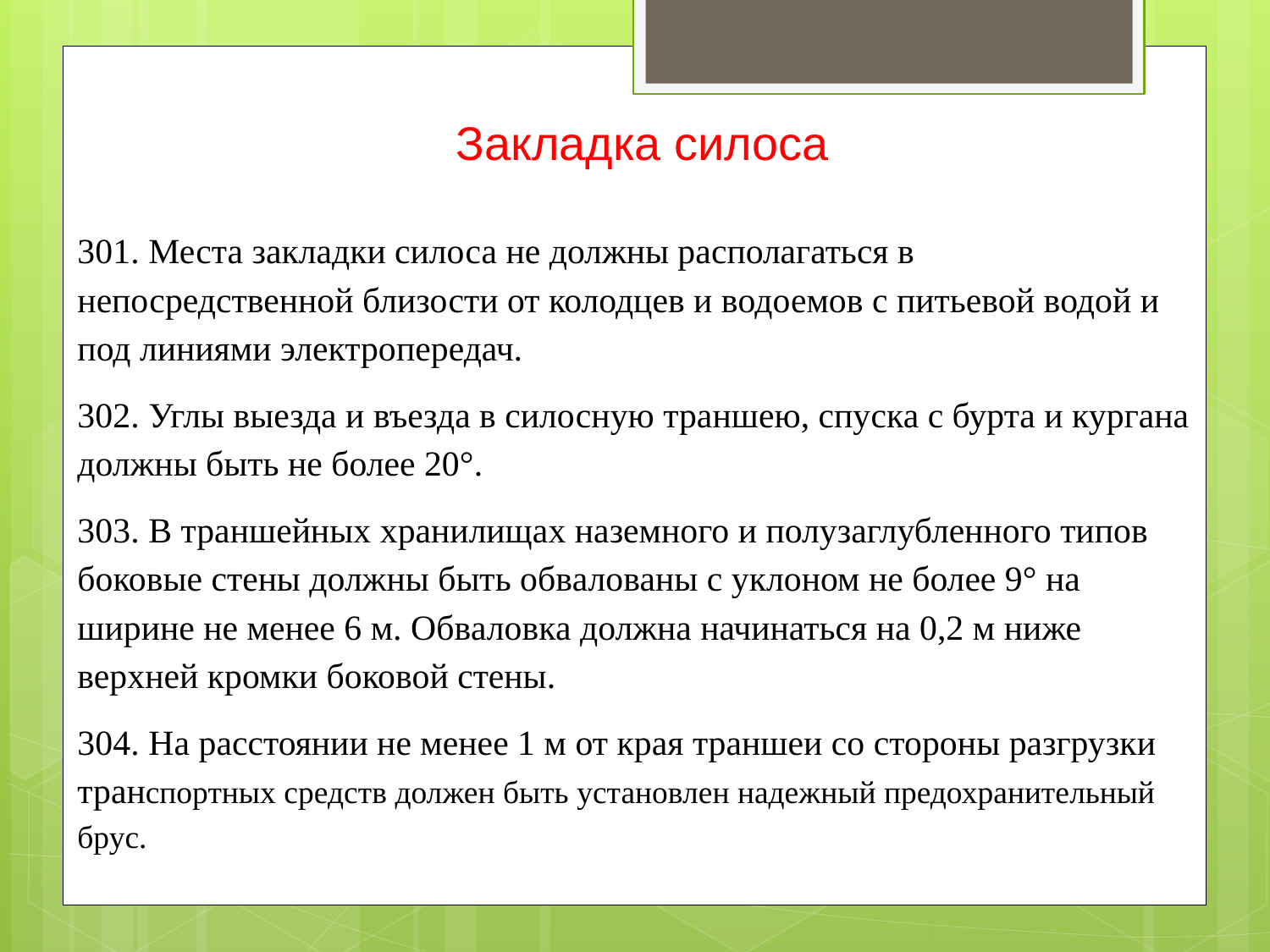

# Закладка силоса
301. Места закладки силоса не должны располагаться в непосредственной близости от колодцев и водоемов с питьевой водой и под линиями электропередач.
302. Углы выезда и въезда в силосную траншею, спуска с бурта и кургана должны быть не более 20°.
303. В траншейных хранилищах наземного и полузаглубленного типов боковые стены должны быть обвалованы с уклоном не более 9° на ширине не менее 6 м. Обваловка должна начинаться на 0,2 м ниже верхней кромки боковой стены.
304. На расстоянии не менее 1 м от края траншеи со стороны разгрузки транспортных средств должен быть установлен надежный предохранительный брус.